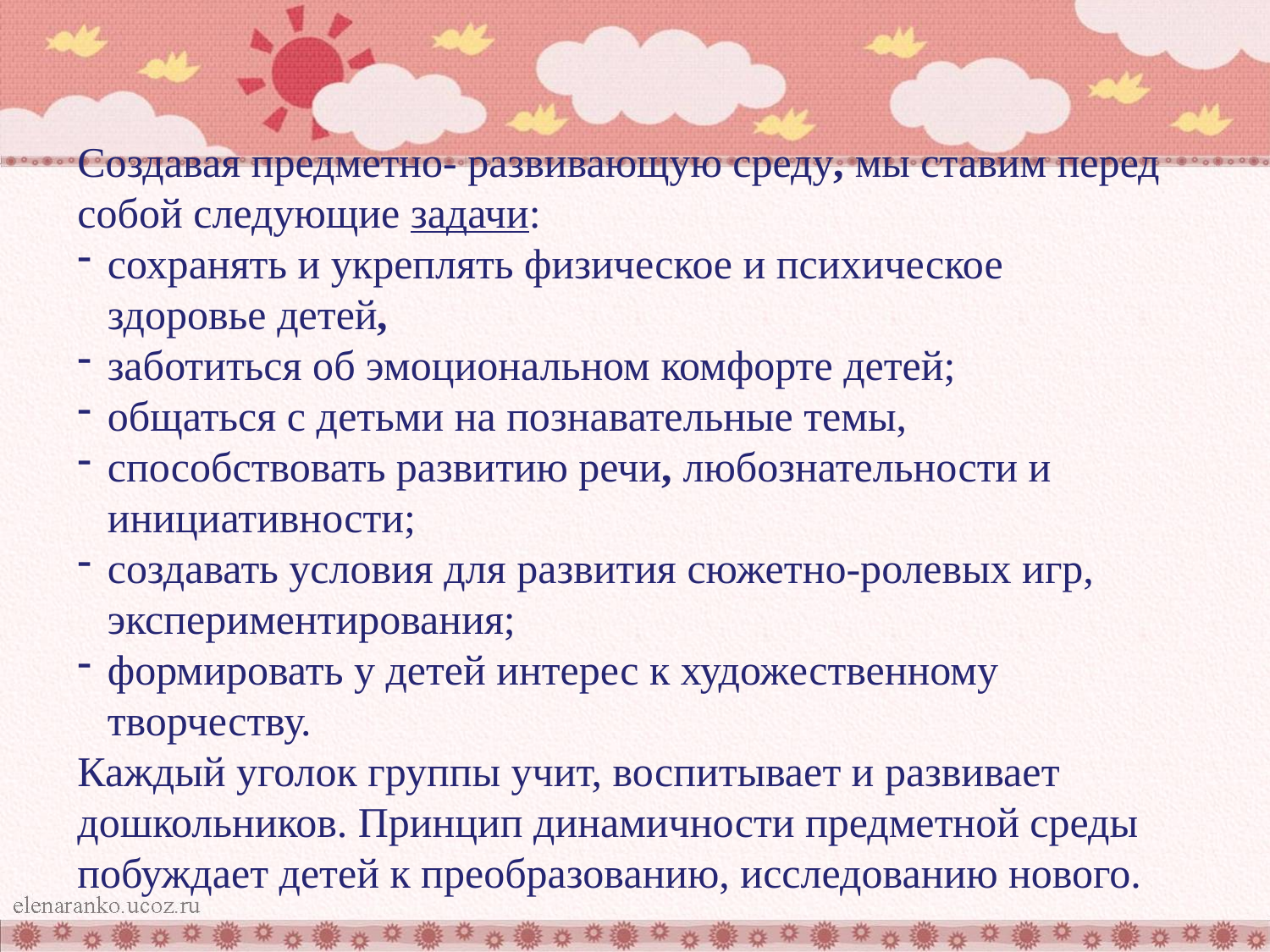

Создавая предметно- развивающую среду, мы ставим перед собой следующие задачи:
сохранять и укреплять физическое и психическое здоровье детей,
заботиться об эмоциональном комфорте детей;
общаться с детьми на познавательные темы,
способствовать развитию речи, любознательности и инициативности;
создавать условия для развития сюжетно-ролевых игр, экспериментирования;
формировать у детей интерес к художественному творчеству.
Каждый уголок группы учит, воспитывает и развивает дошкольников. Принцип динамичности предметной среды побуждает детей к преобразованию, исследованию нового.